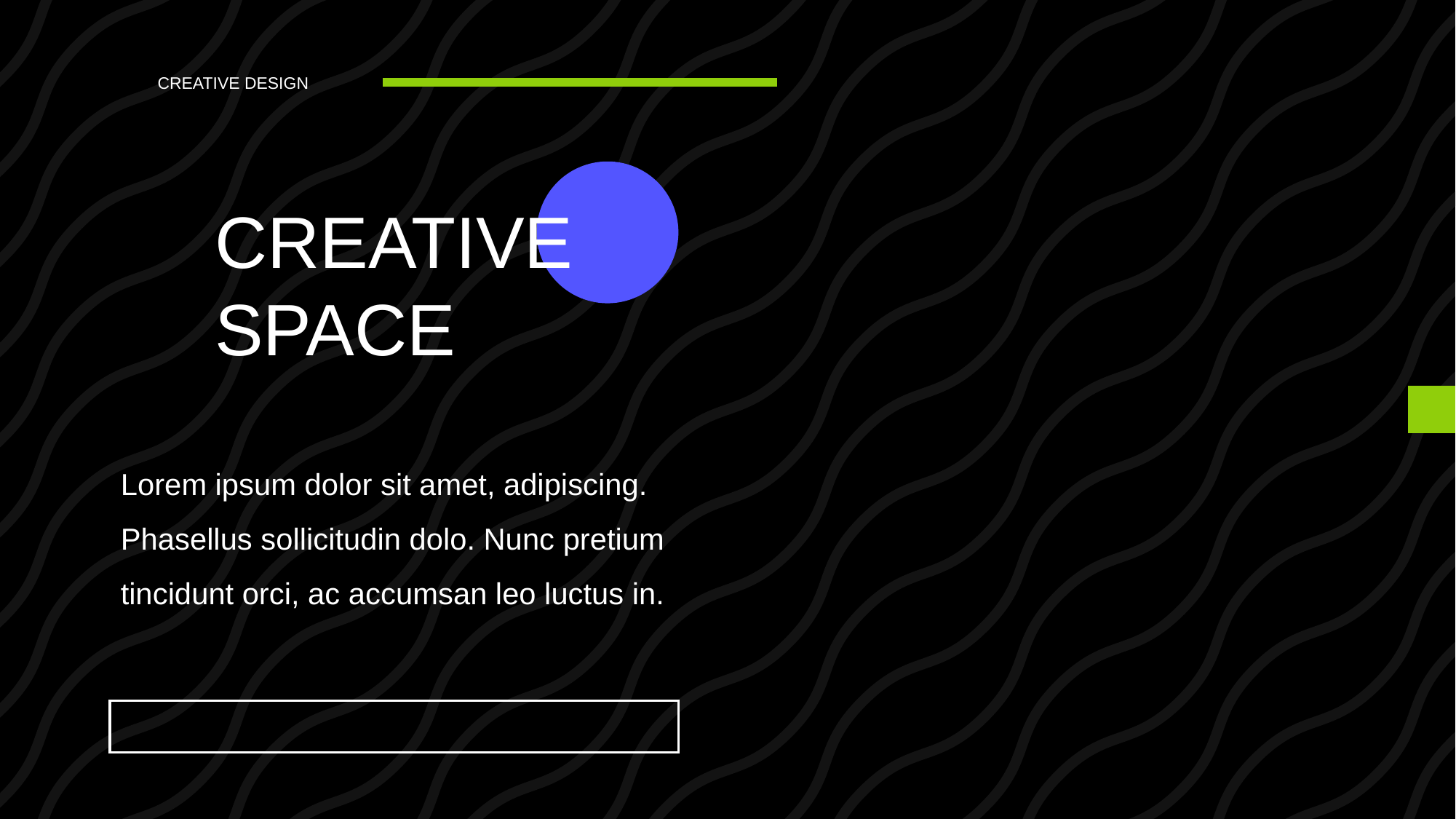

CREATIVE DESIGN

CREATIVE
SPACE

Lorem ipsum dolor sit amet, adipiscing. Phasellus sollicitudin dolo. Nunc pretium tincidunt orci, ac accumsan leo luctus in.